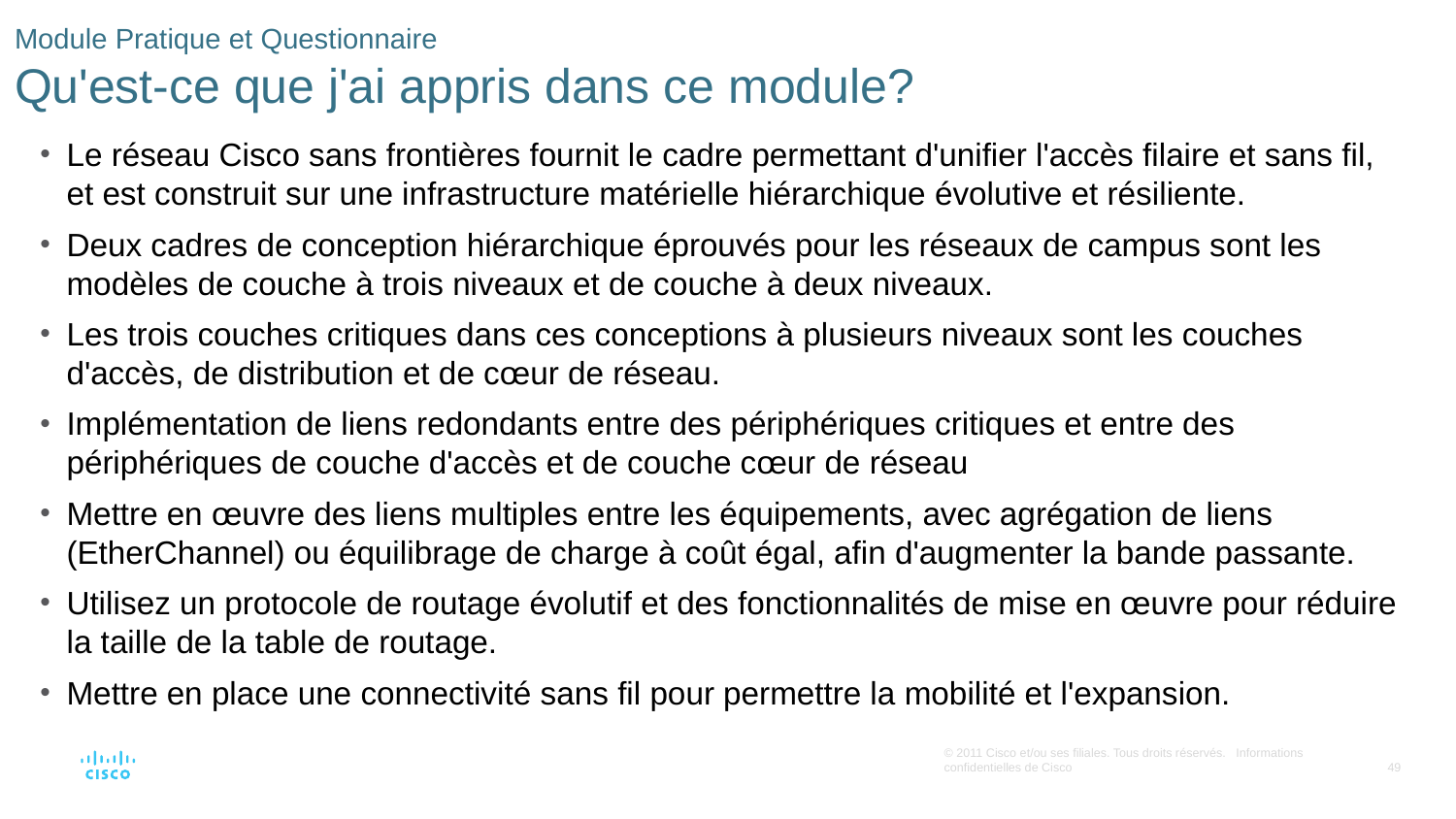

# Module Pratique et Questionnaire Qu'est-ce que j'ai appris dans ce module?
Le réseau Cisco sans frontières fournit le cadre permettant d'unifier l'accès filaire et sans fil, et est construit sur une infrastructure matérielle hiérarchique évolutive et résiliente.
Deux cadres de conception hiérarchique éprouvés pour les réseaux de campus sont les modèles de couche à trois niveaux et de couche à deux niveaux.
Les trois couches critiques dans ces conceptions à plusieurs niveaux sont les couches d'accès, de distribution et de cœur de réseau.
Implémentation de liens redondants entre des périphériques critiques et entre des périphériques de couche d'accès et de couche cœur de réseau
Mettre en œuvre des liens multiples entre les équipements, avec agrégation de liens (EtherChannel) ou équilibrage de charge à coût égal, afin d'augmenter la bande passante.
Utilisez un protocole de routage évolutif et des fonctionnalités de mise en œuvre pour réduire la taille de la table de routage.
Mettre en place une connectivité sans fil pour permettre la mobilité et l'expansion.